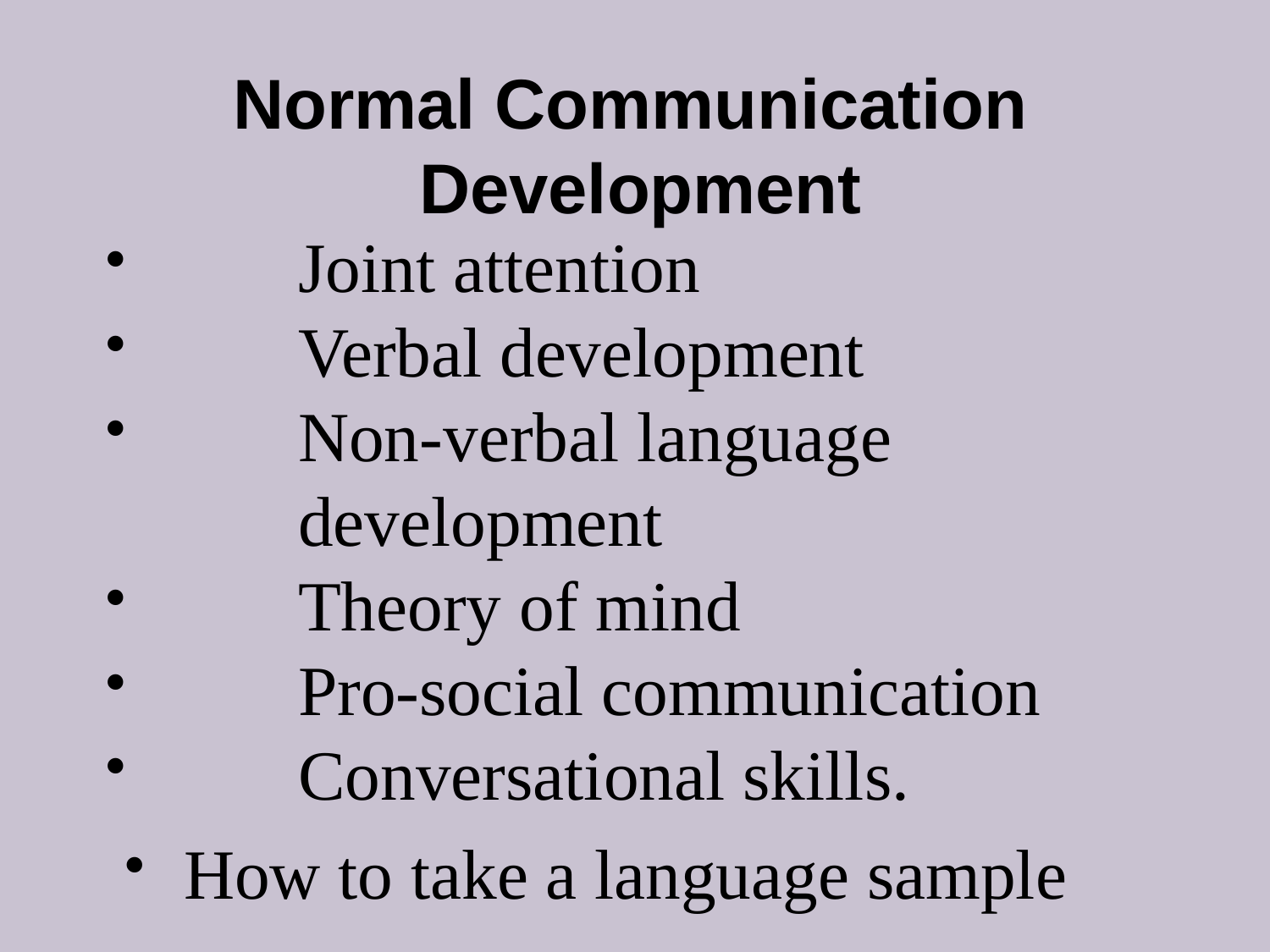

# Normal Communication  Development

Joint attention
Verbal development
Non-verbal language development
Theory of mind
Pro-social communication
Conversational skills.
How to take a language sample